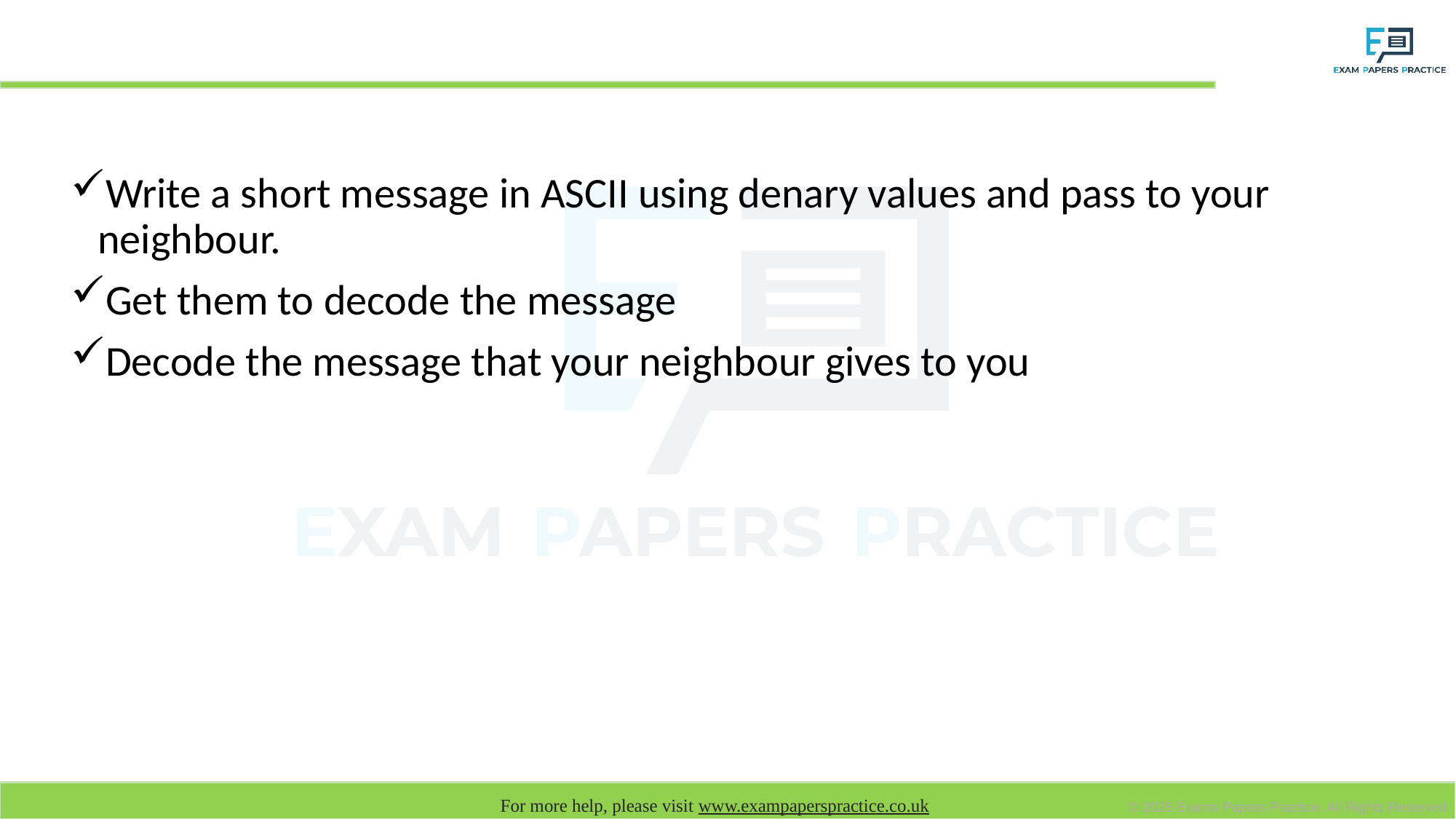

# Exercise: Secret message
Write a short message in ASCII using denary values and pass to your neighbour.
Get them to decode the message
Decode the message that your neighbour gives to you